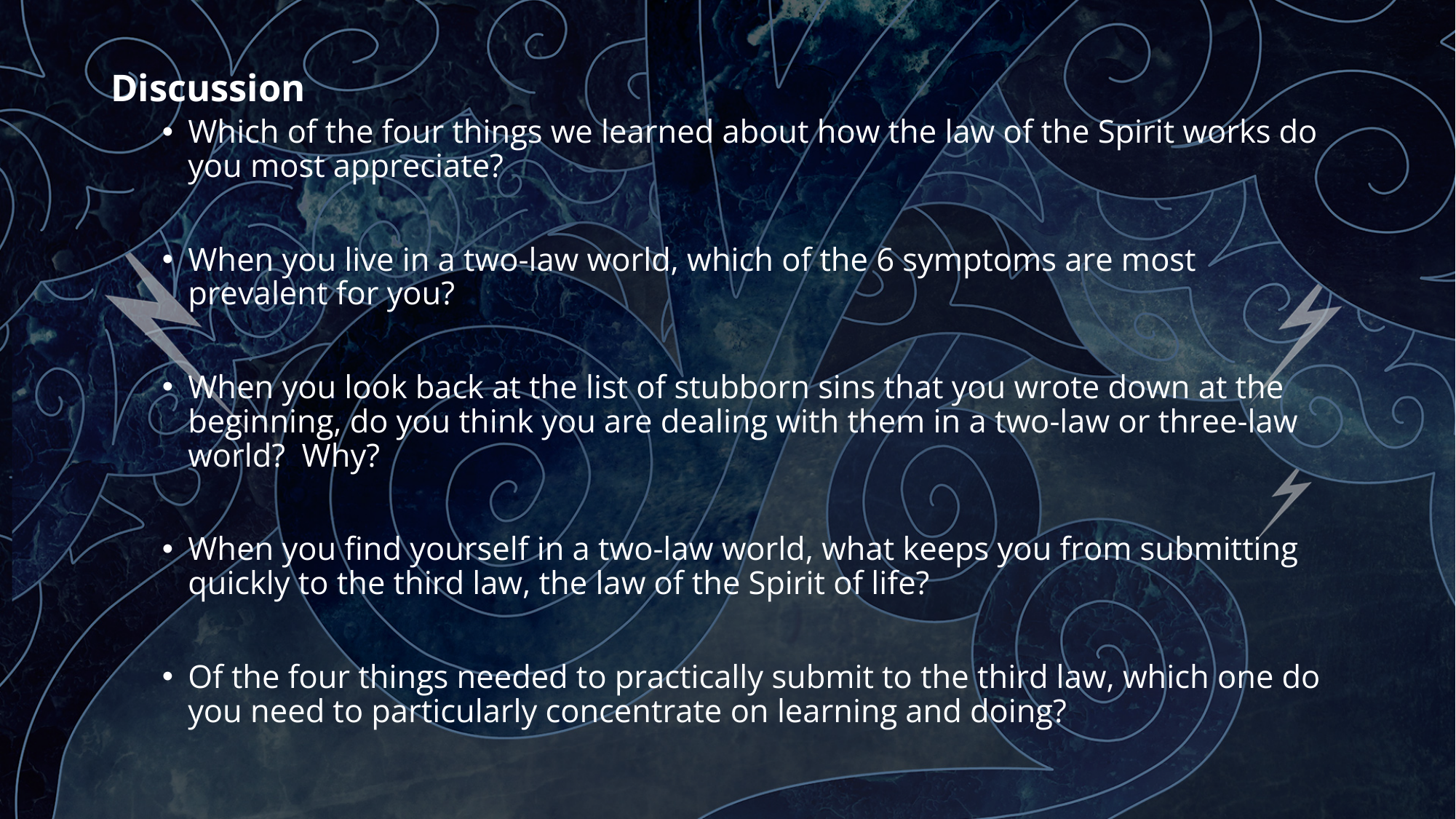

Discussion
Which of the four things we learned about how the law of the Spirit works do you most appreciate?

When you live in a two-law world, which of the 6 symptoms are most prevalent for you?

When you look back at the list of stubborn sins that you wrote down at the beginning, do you think you are dealing with them in a two-law or three-law world?  Why?

When you find yourself in a two-law world, what keeps you from submitting quickly to the third law, the law of the Spirit of life?

Of the four things needed to practically submit to the third law, which one do you need to particularly concentrate on learning and doing?